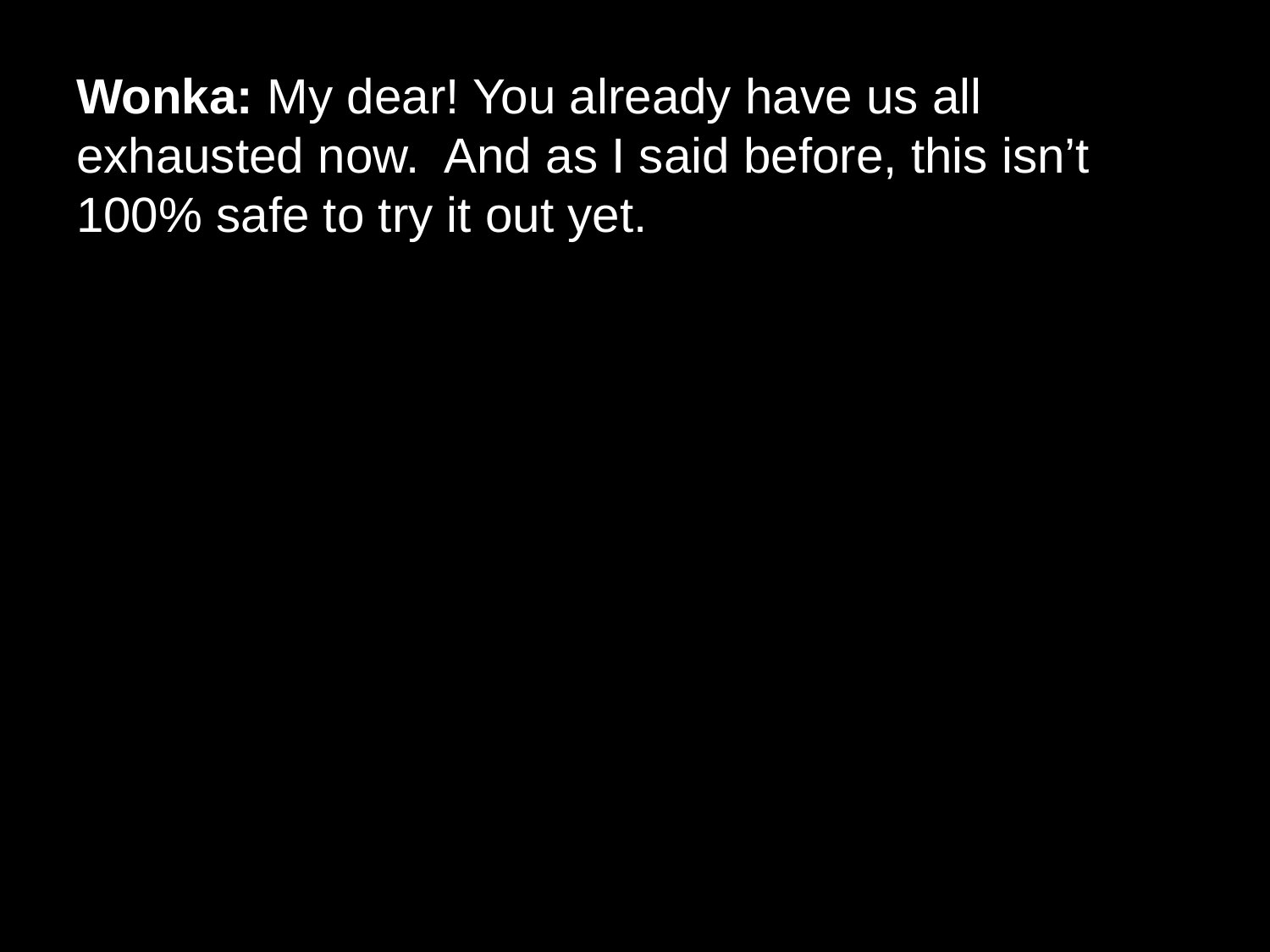

# Wonka: My dear! You already have us all exhausted now.  And as I said before, this isn’t 100% safe to try it out yet.